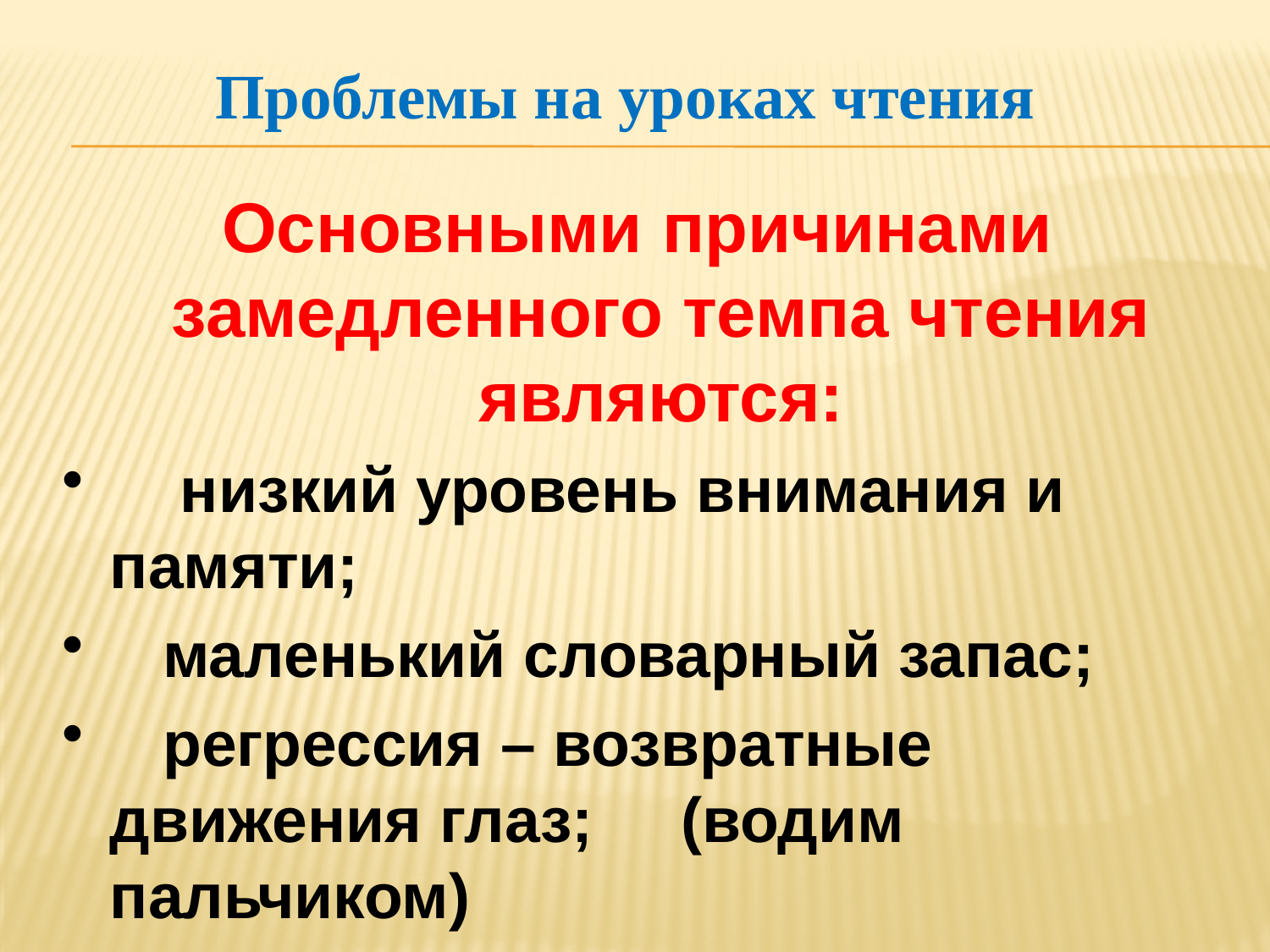

Проблемы на уроках чтения
Основными причинами замедленного темпа чтения являются:
    низкий уровень внимания и памяти;
   маленький словарный запас;
   регрессия – возвратные движения глаз;     (водим пальчиком)
   неразвитый артикуляционный аппарат (скороговорки)